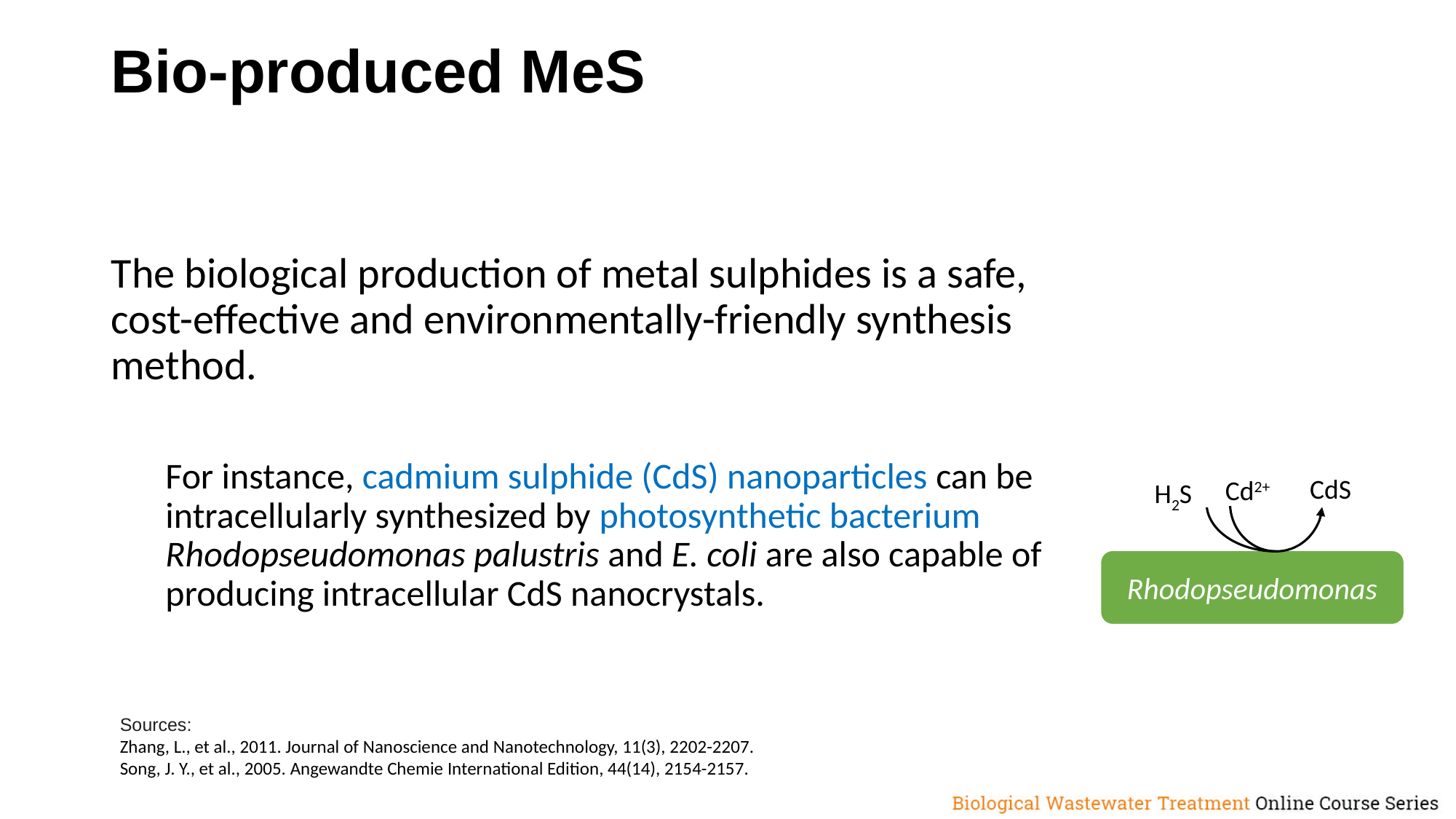

# Bio-produced MeS
The biological production of metal sulphides is a safe, cost-effective and environmentally-friendly synthesis method.

For instance, cadmium sulphide (CdS) nanoparticles can be intracellularly synthesized by photosynthetic bacterium Rhodopseudomonas palustris and E. coli are also capable of producing intracellular CdS nanocrystals.

CdS
Cd2+
H2S
Rhodopseudomonas
Sources:
Zhang, L., et al., 2011. Journal of Nanoscience and Nanotechnology, 11(3), 2202-2207.
Song, J. Y., et al., 2005. Angewandte Chemie International Edition, 44(14), 2154-2157.